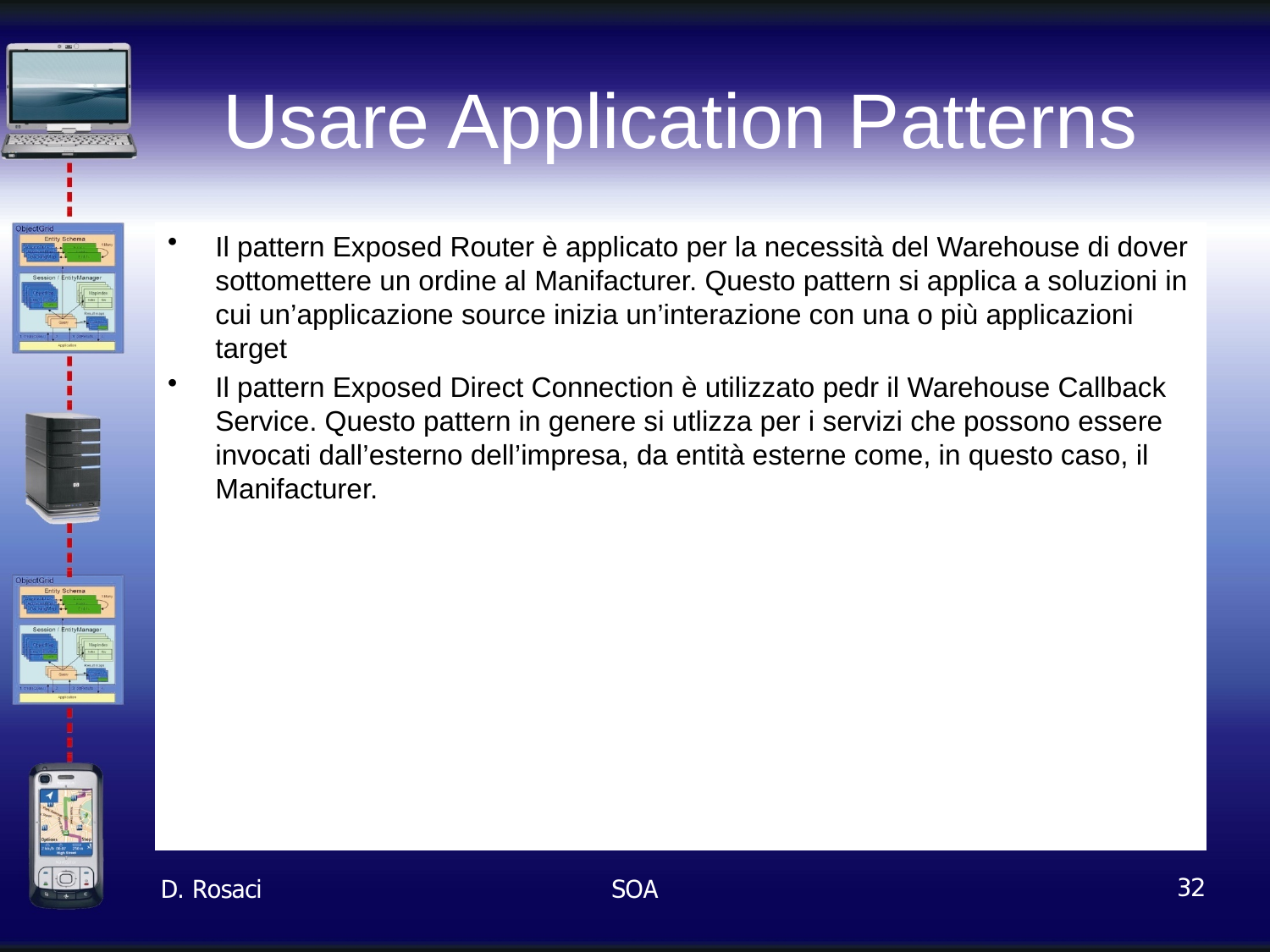

# Usare Application Patterns
Il pattern Exposed Router è applicato per la necessità del Warehouse di dover sottomettere un ordine al Manifacturer. Questo pattern si applica a soluzioni in cui un’applicazione source inizia un’interazione con una o più applicazioni target
Il pattern Exposed Direct Connection è utilizzato pedr il Warehouse Callback Service. Questo pattern in genere si utlizza per i servizi che possono essere invocati dall’esterno dell’impresa, da entità esterne come, in questo caso, il Manifacturer.
D. Rosaci
SOA